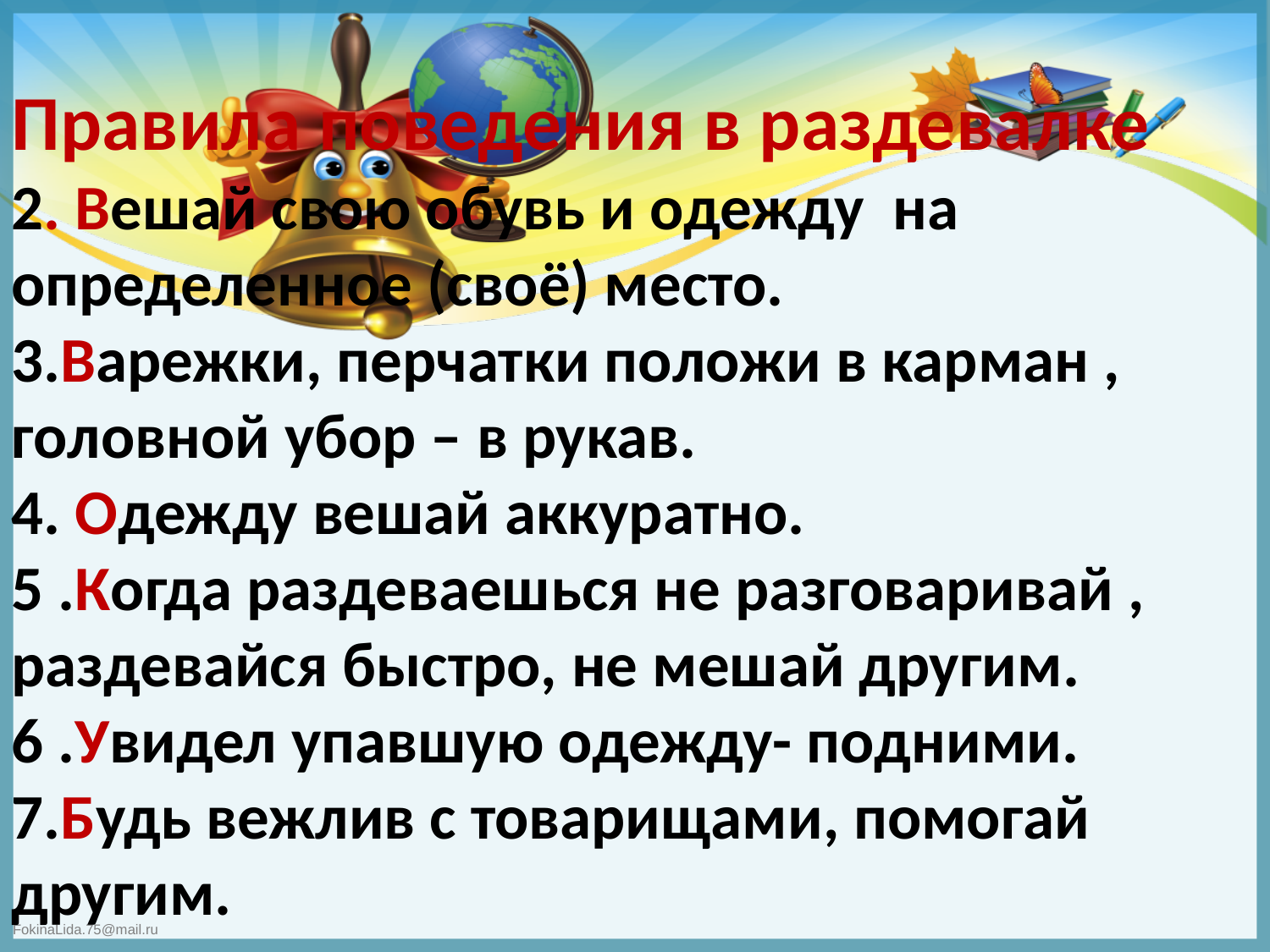

Правила поведения в раздевалке
2. Вешай свою обувь и одежду  на определенное (своё) место.
3.Варежки, перчатки положи в карман , головной убор – в рукав.
4. Одежду вешай аккуратно.
5 .Когда раздеваешься не разговаривай , раздевайся быстро, не мешай другим.
6 .Увидел упавшую одежду- подними.
7.Будь вежлив с товарищами, помогай другим.